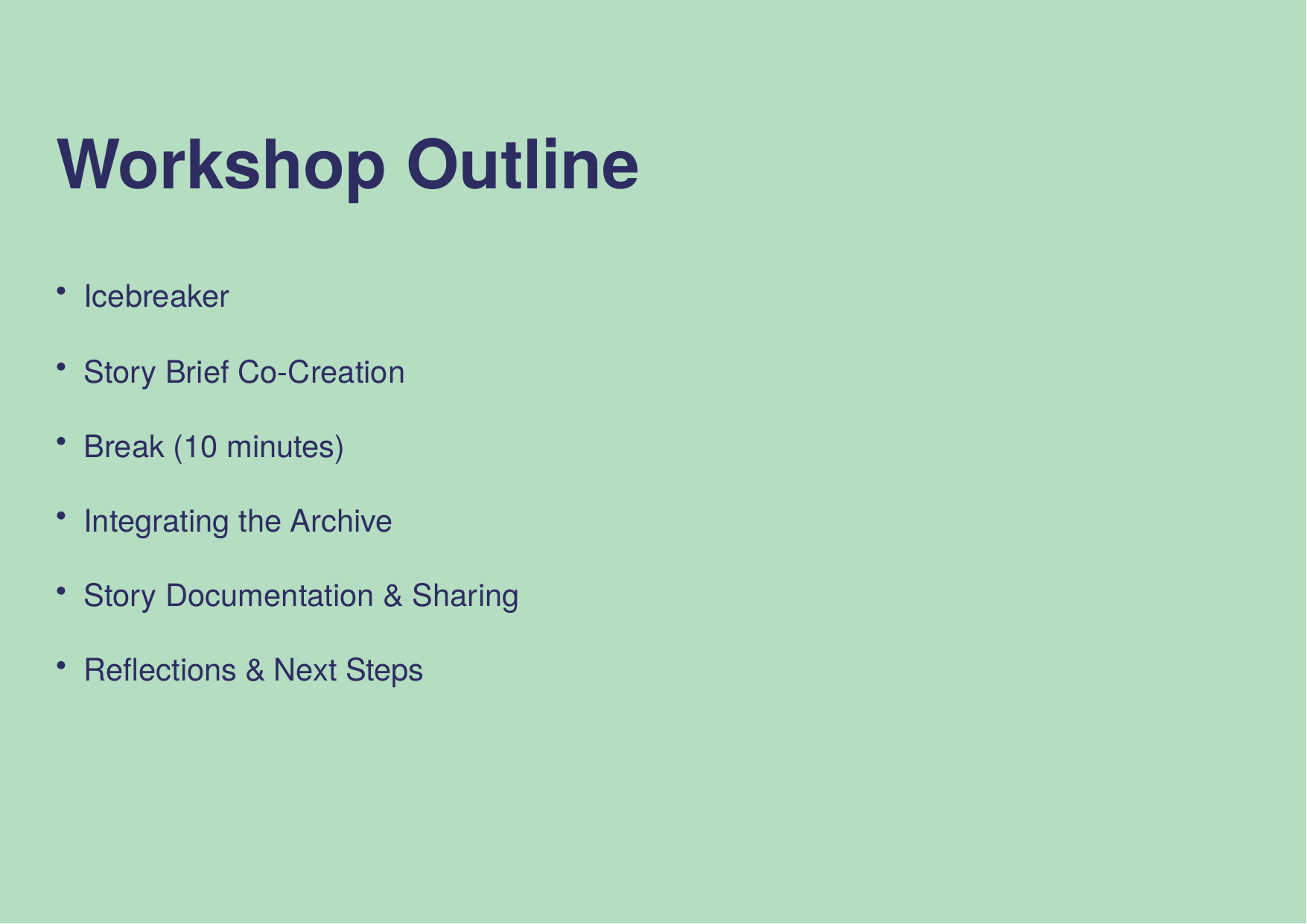

# Workshop Outline
Icebreaker
Story Brief Co-Creation
Break (10 minutes)
Integrating the Archive
Story Documentation & Sharing
Reflections & Next Steps